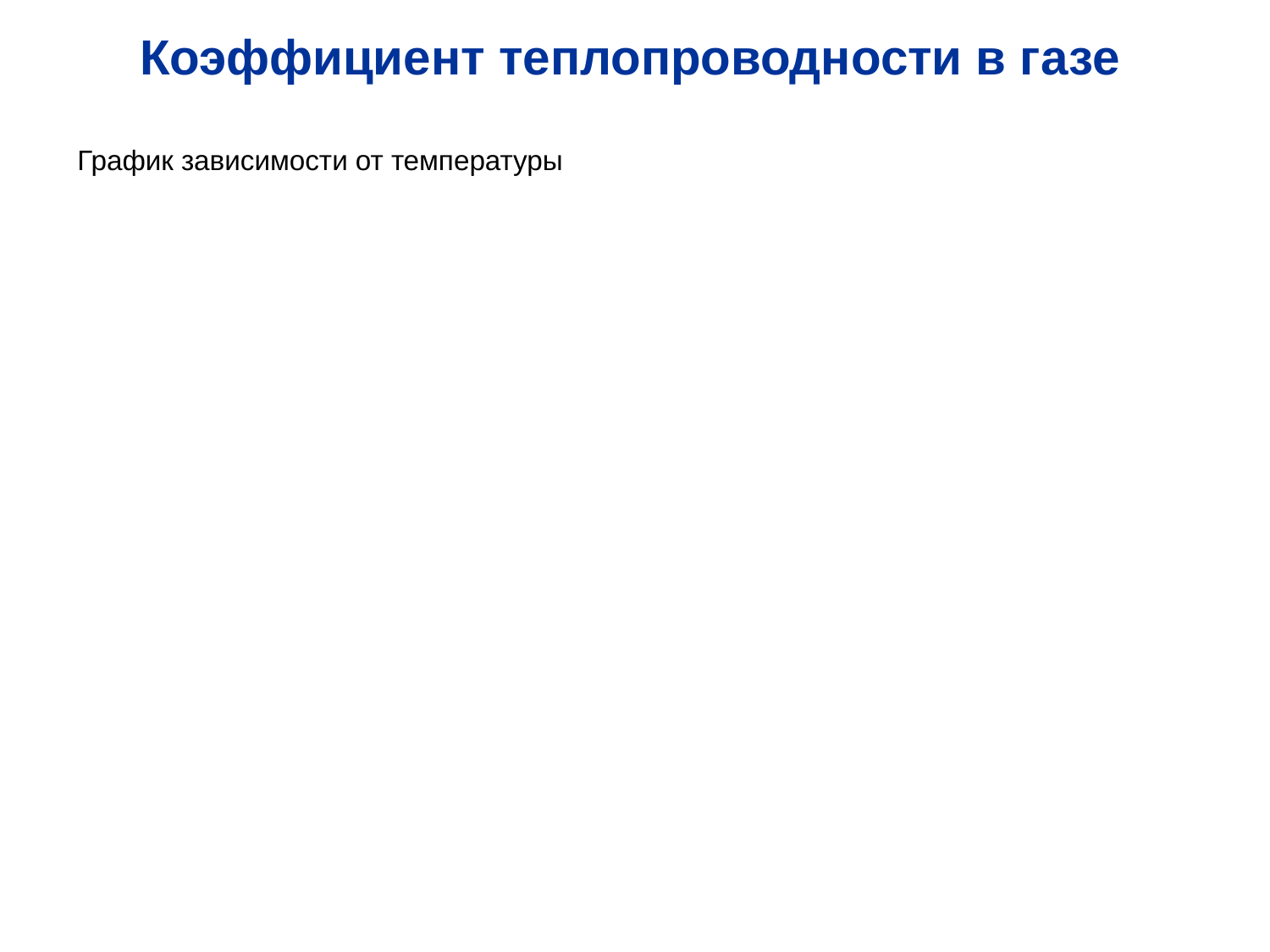

Коэффициент теплопроводности в газе
График зависимости от температуры